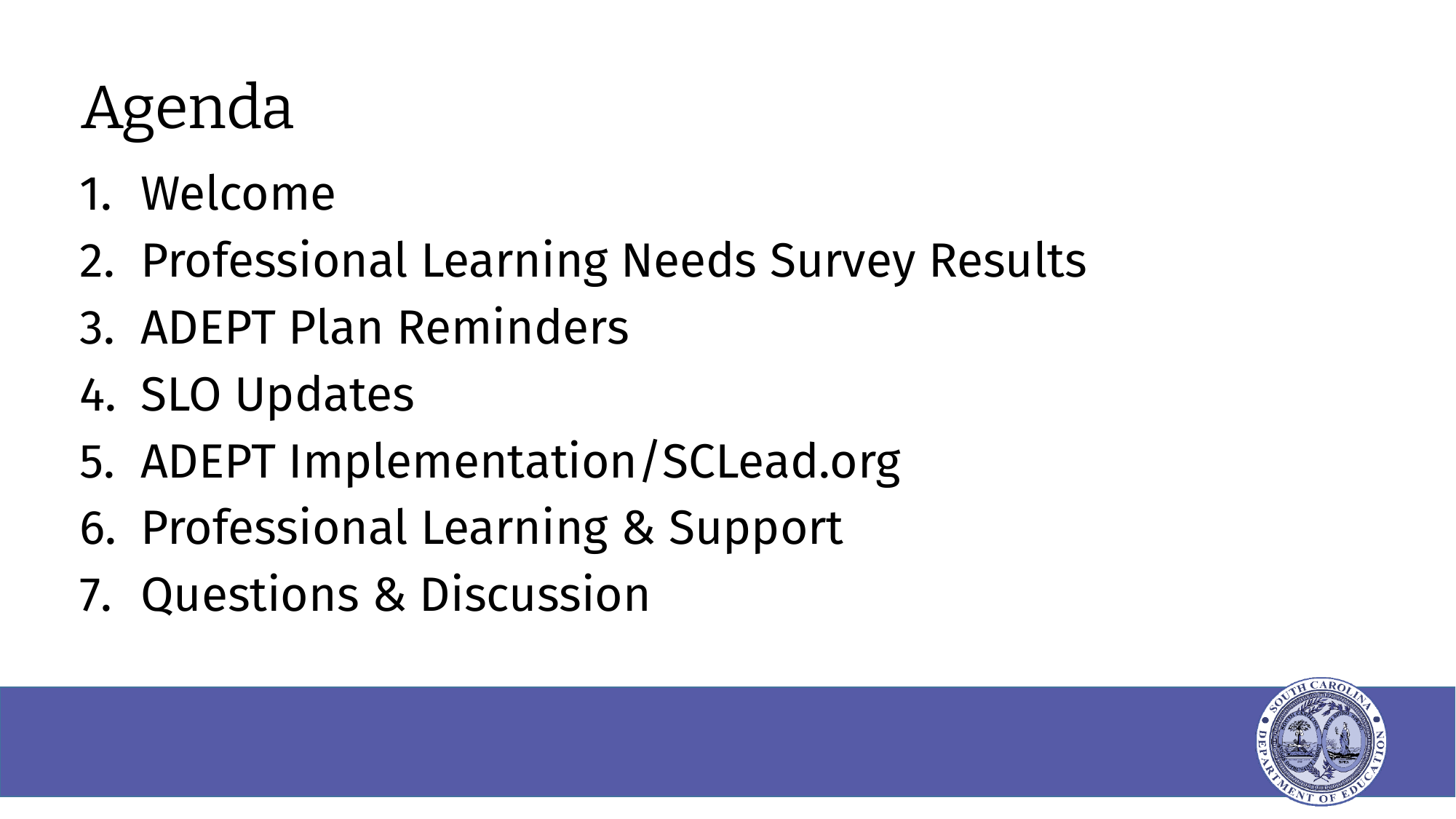

# Agenda
Welcome
Professional Learning Needs Survey Results
ADEPT Plan Reminders
SLO Updates
ADEPT Implementation/SCLead.org
Professional Learning & Support
Questions & Discussion